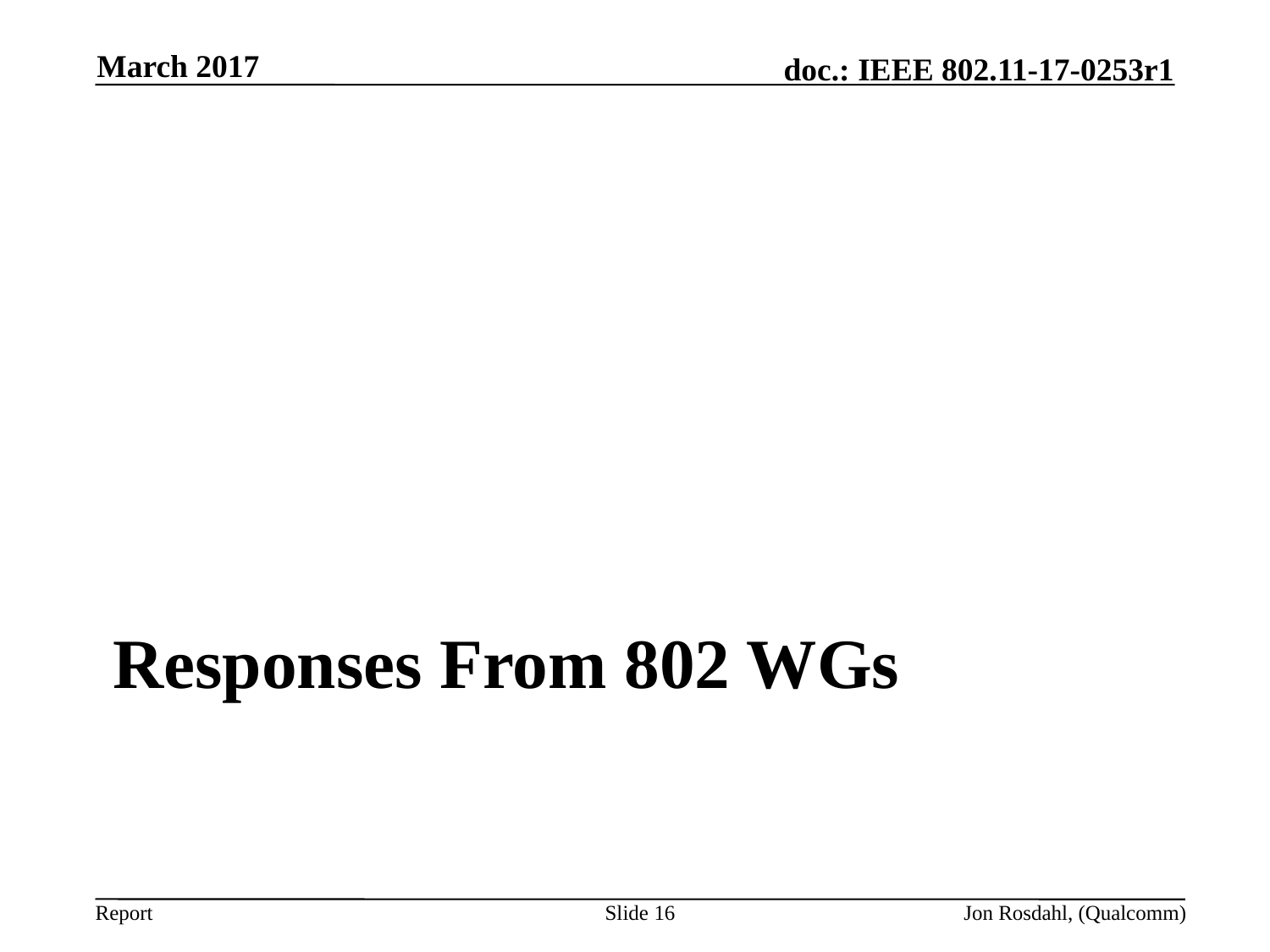

March 2017

# Responses From 802 WGs
Slide 16
Jon Rosdahl, (Qualcomm)